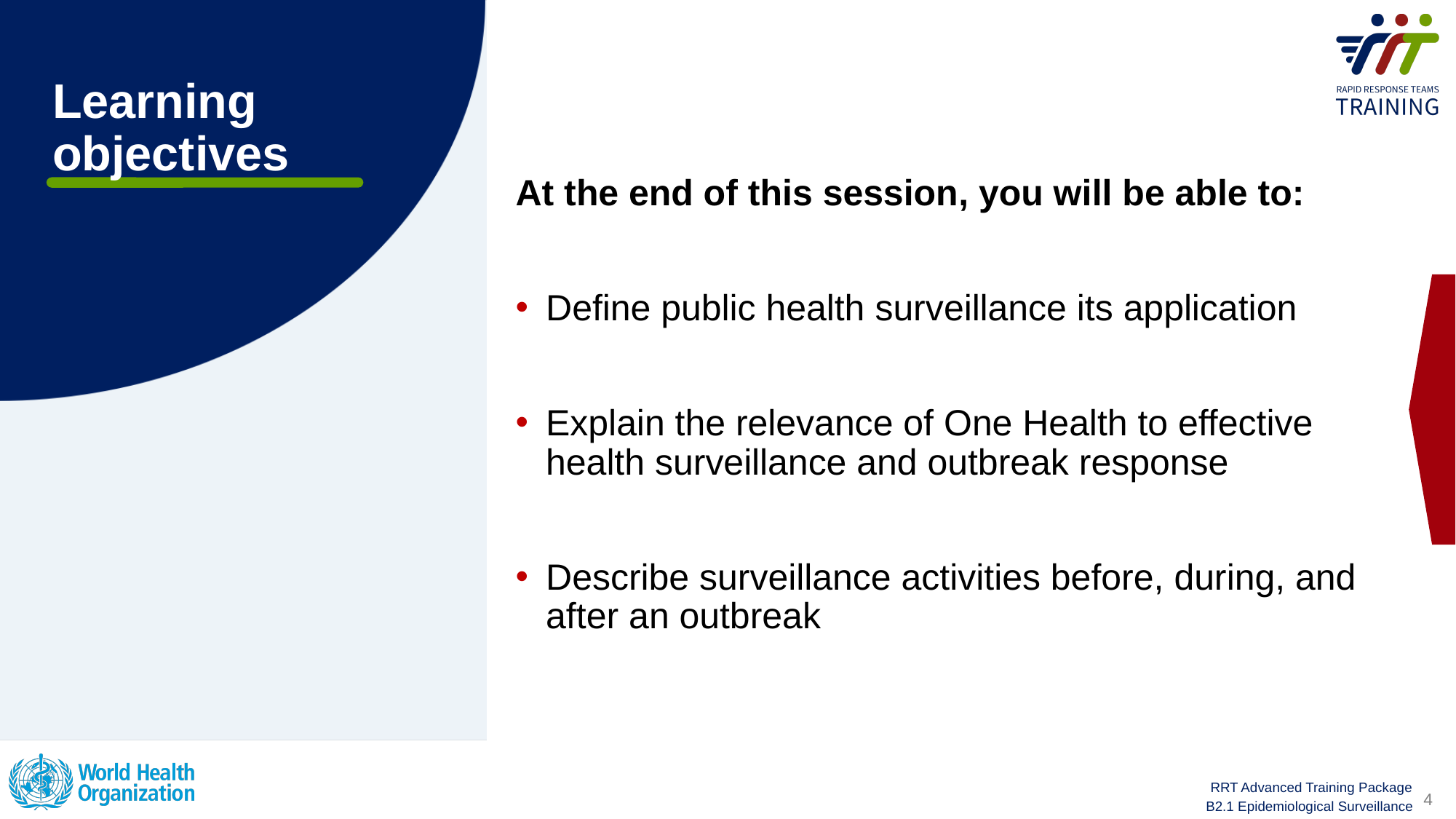

# Learning objectives
At the end of this session, you will be able to:

Define public health surveillance its application

Explain the relevance of One Health to effective health surveillance and outbreak response

Describe surveillance activities before, during, and after an outbreak